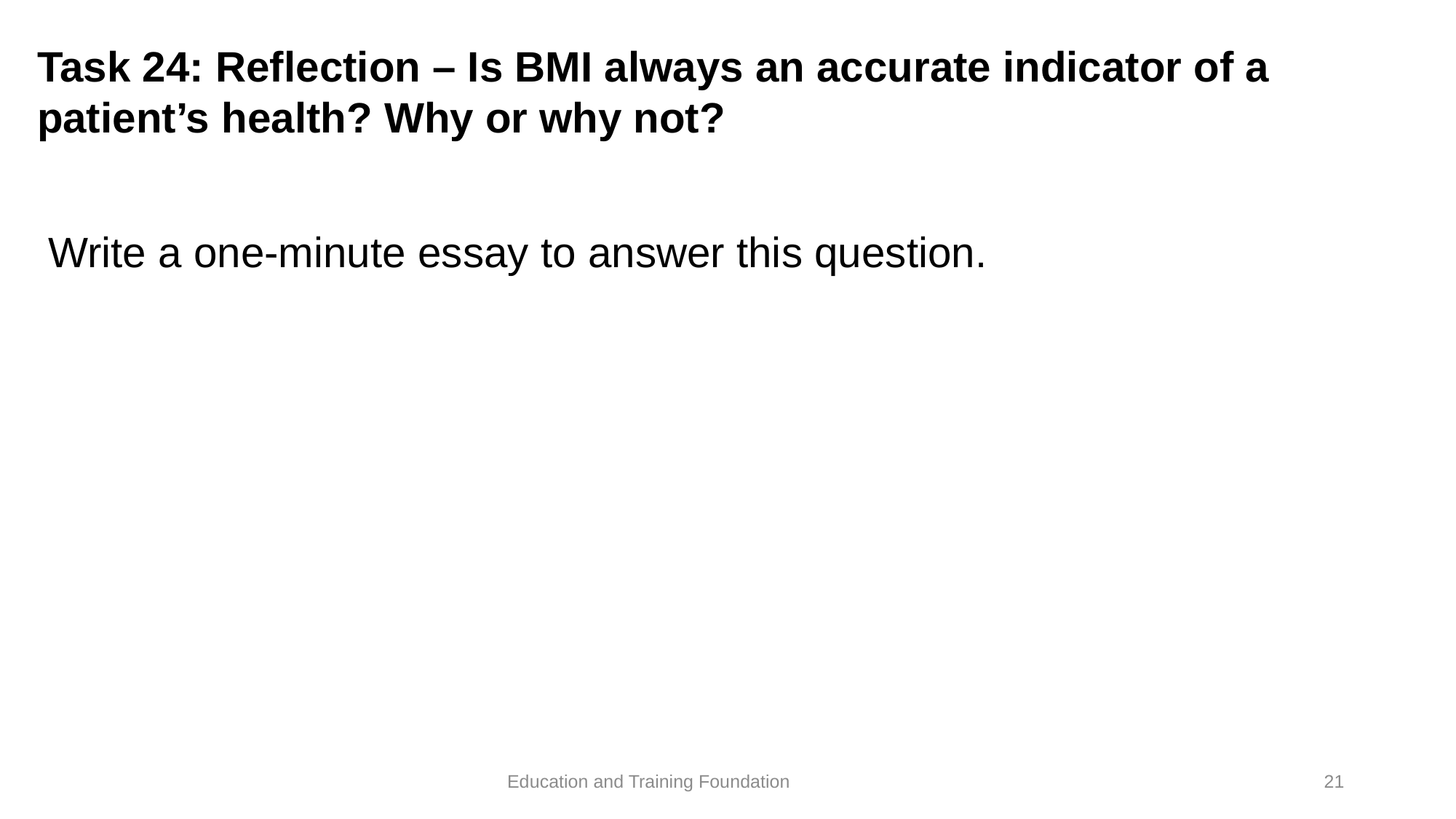

# Task 24: Reflection – Is BMI always an accurate indicator of a patient’s health? Why or why not?
Write a one-minute essay to answer this question.
21
Education and Training Foundation